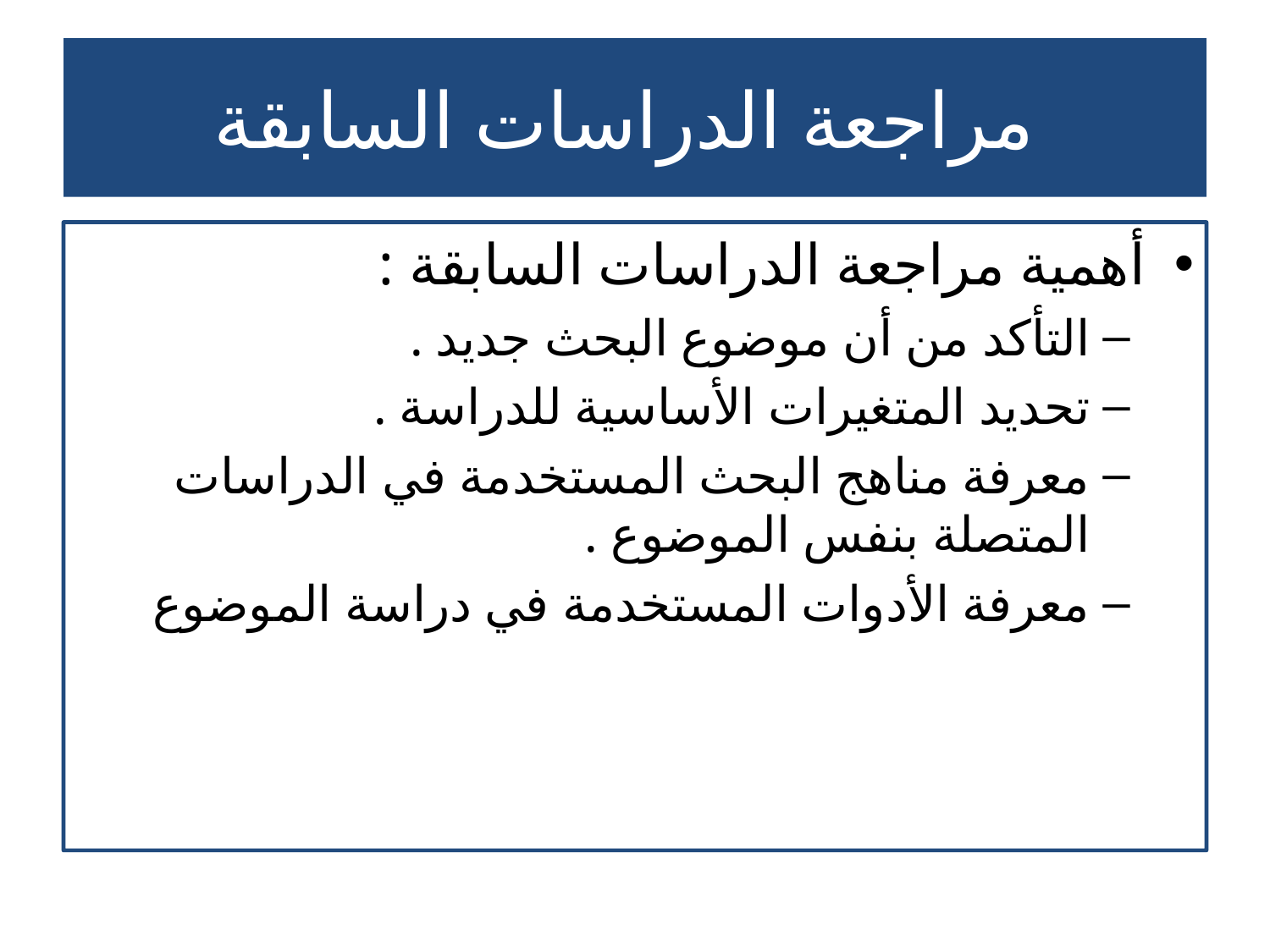

# مراجعة الدراسات السابقة
أهمية مراجعة الدراسات السابقة :
التأكد من أن موضوع البحث جديد .
تحديد المتغيرات الأساسية للدراسة .
معرفة مناهج البحث المستخدمة في الدراسات المتصلة بنفس الموضوع .
معرفة الأدوات المستخدمة في دراسة الموضوع